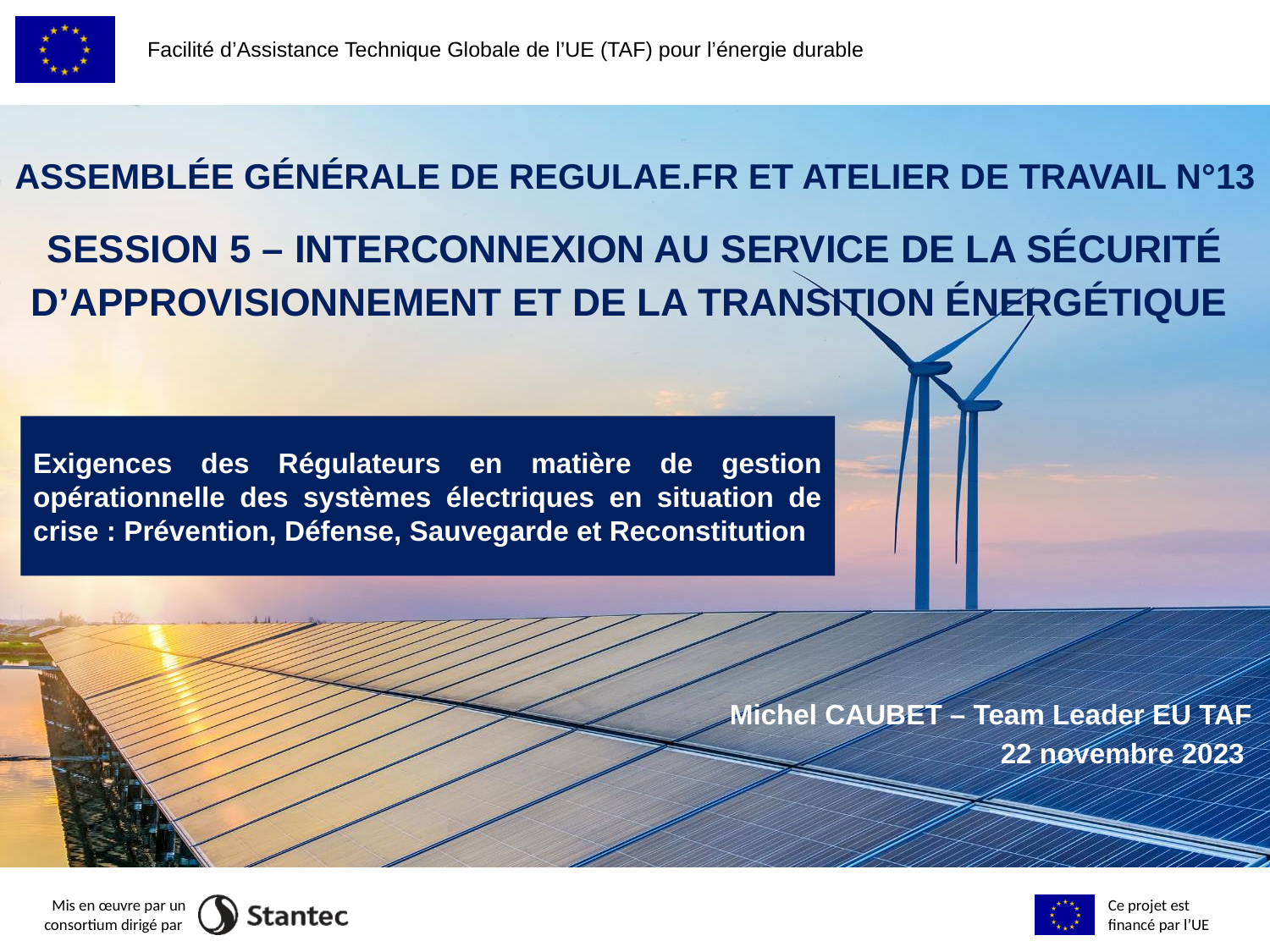

Assemblée Générale de RegulaE.Fr et Atelier de Travail n°13
SESSION 5 – Interconnexion au service de la sécurité d’approvisionnement et de la transition énergétique
Exigences des Régulateurs en matière de gestion opérationnelle des systèmes électriques en situation de crise : Prévention, Défense, Sauvegarde et Reconstitution

Michel CAUBET – Team Leader EU TAF
22 novembre 2023